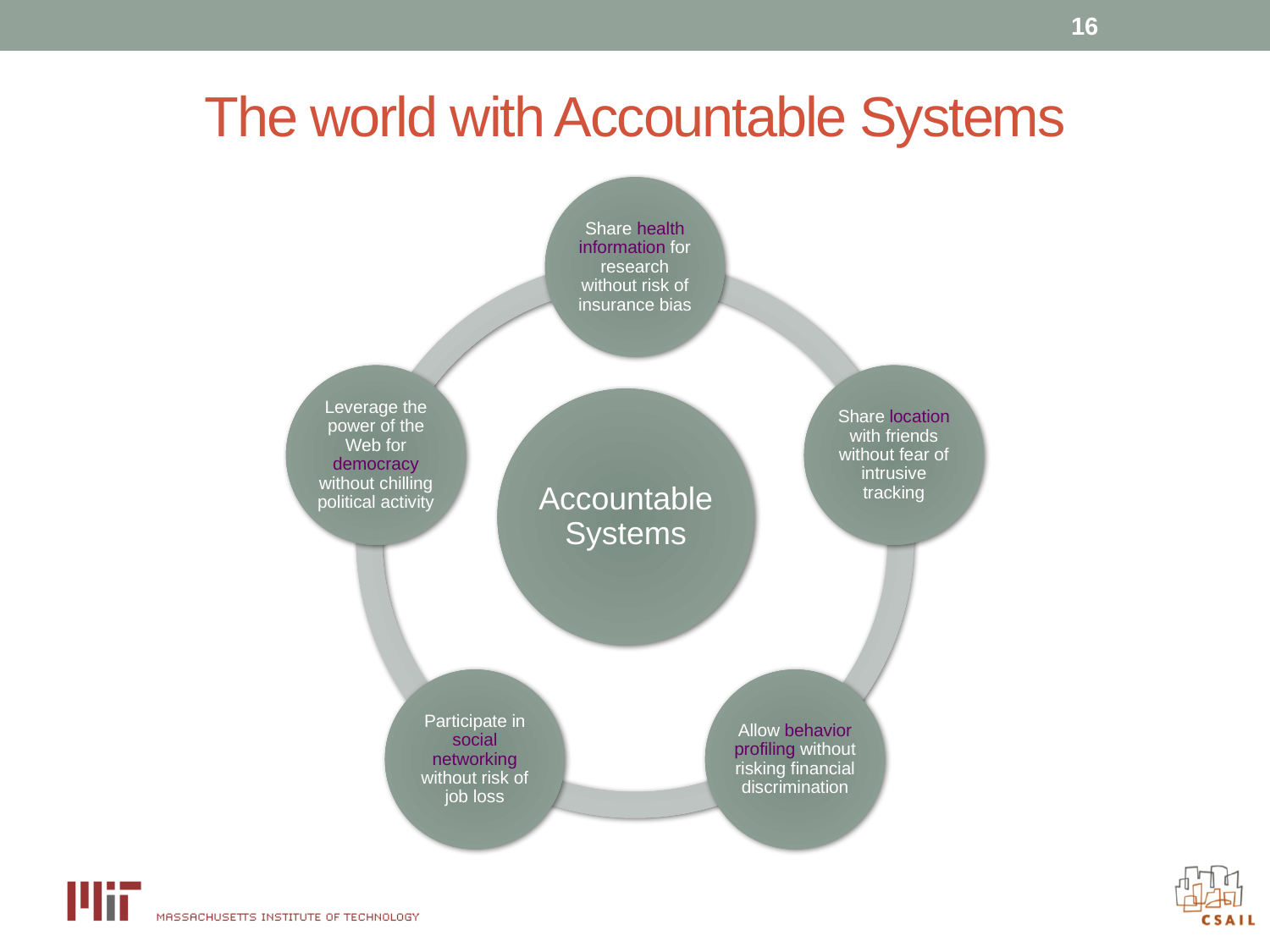

16
# The world with Accountable Systems
Accountable Systems
Share health information for research without risk of insurance bias
Share location with friends without fear of intrusive tracking
Allow behavior profiling without risking financial discrimination
Participate in social networking without risk of job loss
Leverage the power of the Web for democracy without chilling political activity